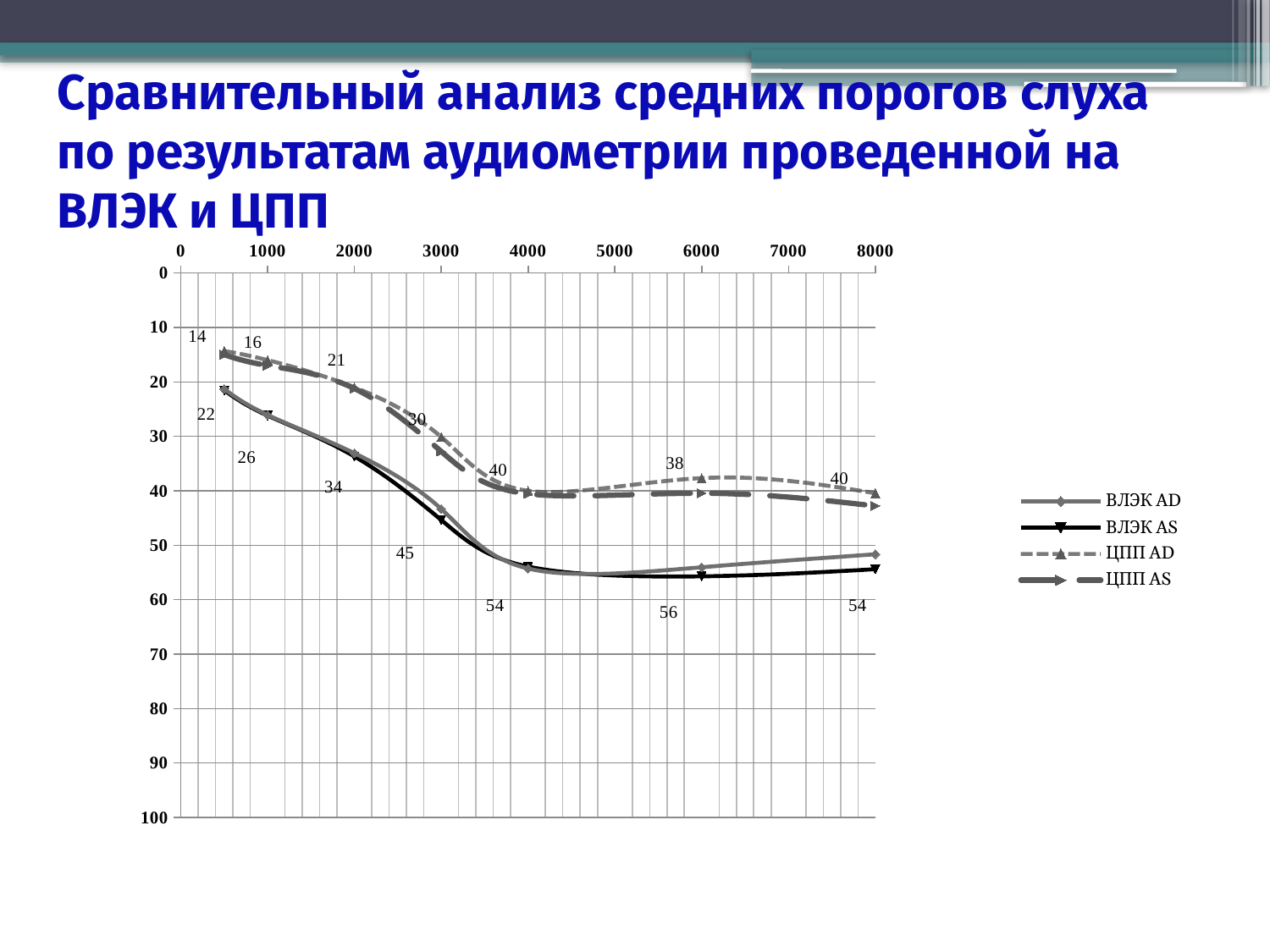

# Сравнительный анализ средних порогов слуха по результатам аудиометрии проведенной на ВЛЭК и ЦПП

### Chart

| Category | ВЛЭК AD | ВЛЭК AS | ЦПП AD | ЦПП AS |
|---|---|---|---|---|